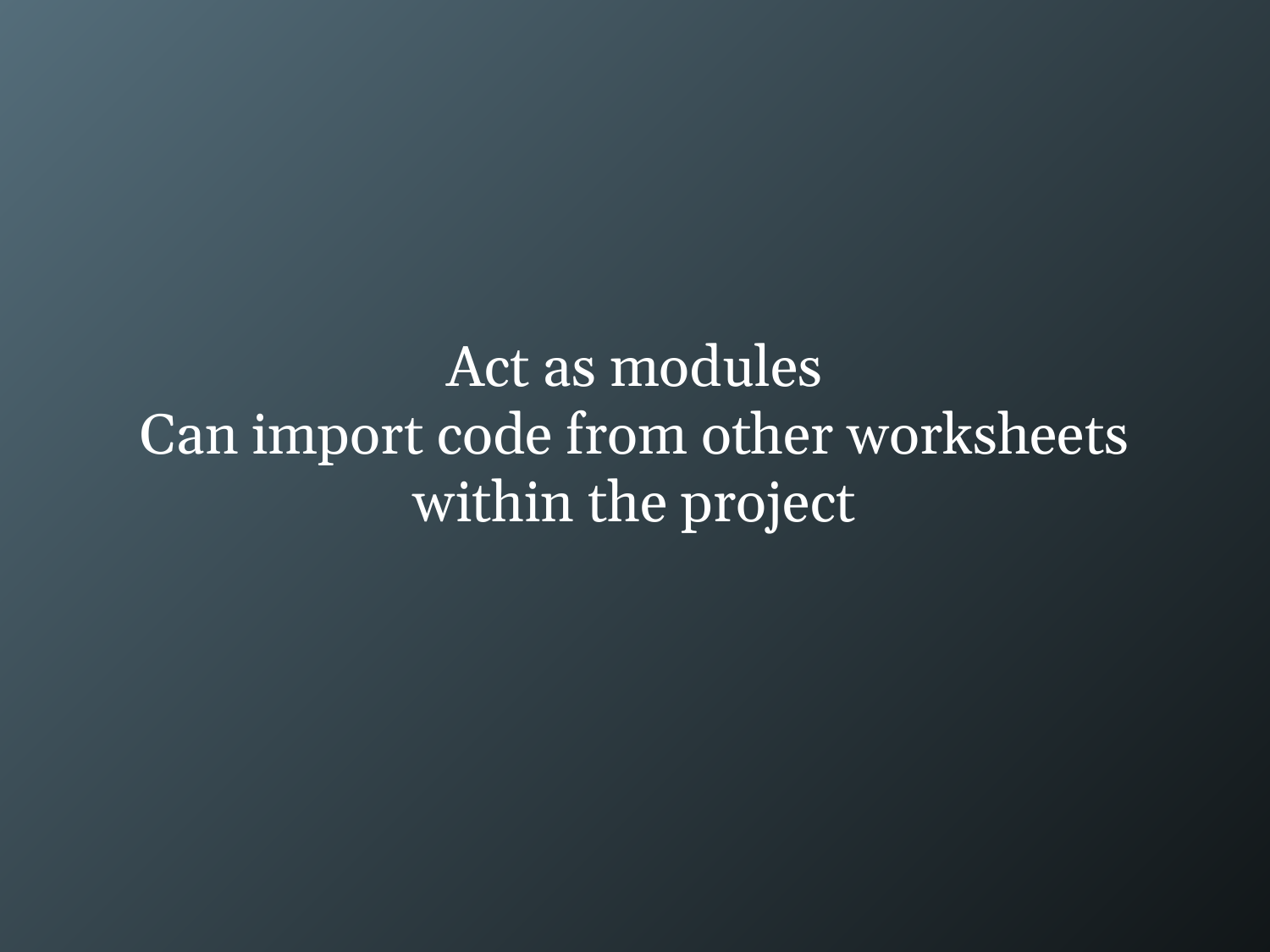

# Act as modules Can import code from other worksheets within the project